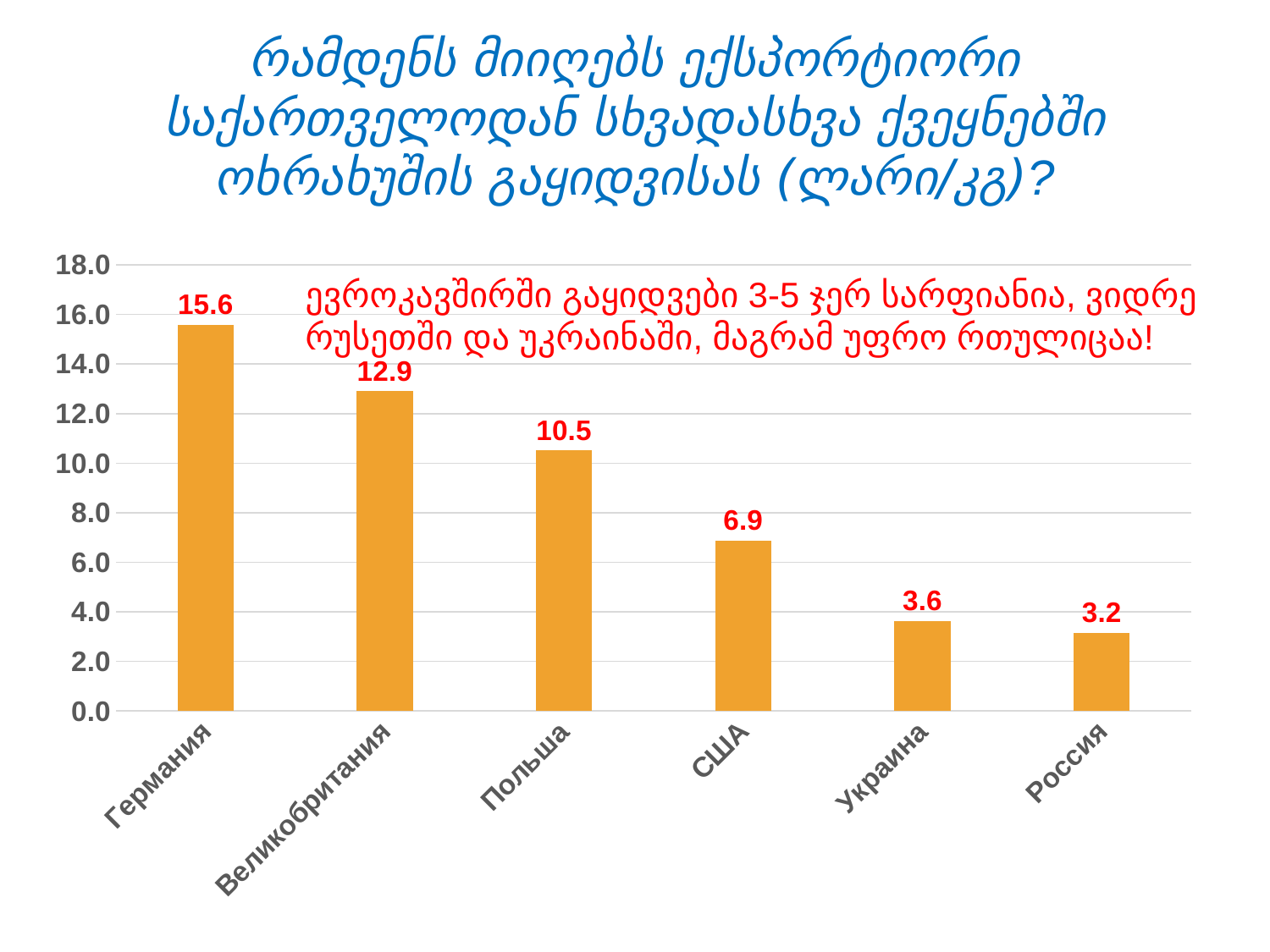

# რამდენს მიიღებს ექსპორტიორი საქართველოდან სხვადასხვა ქვეყნებში ოხრახუშის გაყიდვისას (ლარი/კგ)?

### Chart

| Category | Петрушка |
|---|---|
| Германия | 15.581999999999999 |
| Великобритания | 12.9115 |
| Польша | 10.508932000000003 |
| США | 6.874184210526316 |
| Украина | 3.635187500000001 |
| Россия | 3.1541774193548386 |
ევროკავშირში გაყიდვები 3-5 ჯერ სარფიანია, ვიდრე
რუსეთში და უკრაინაში, მაგრამ უფრო რთულიცაა!